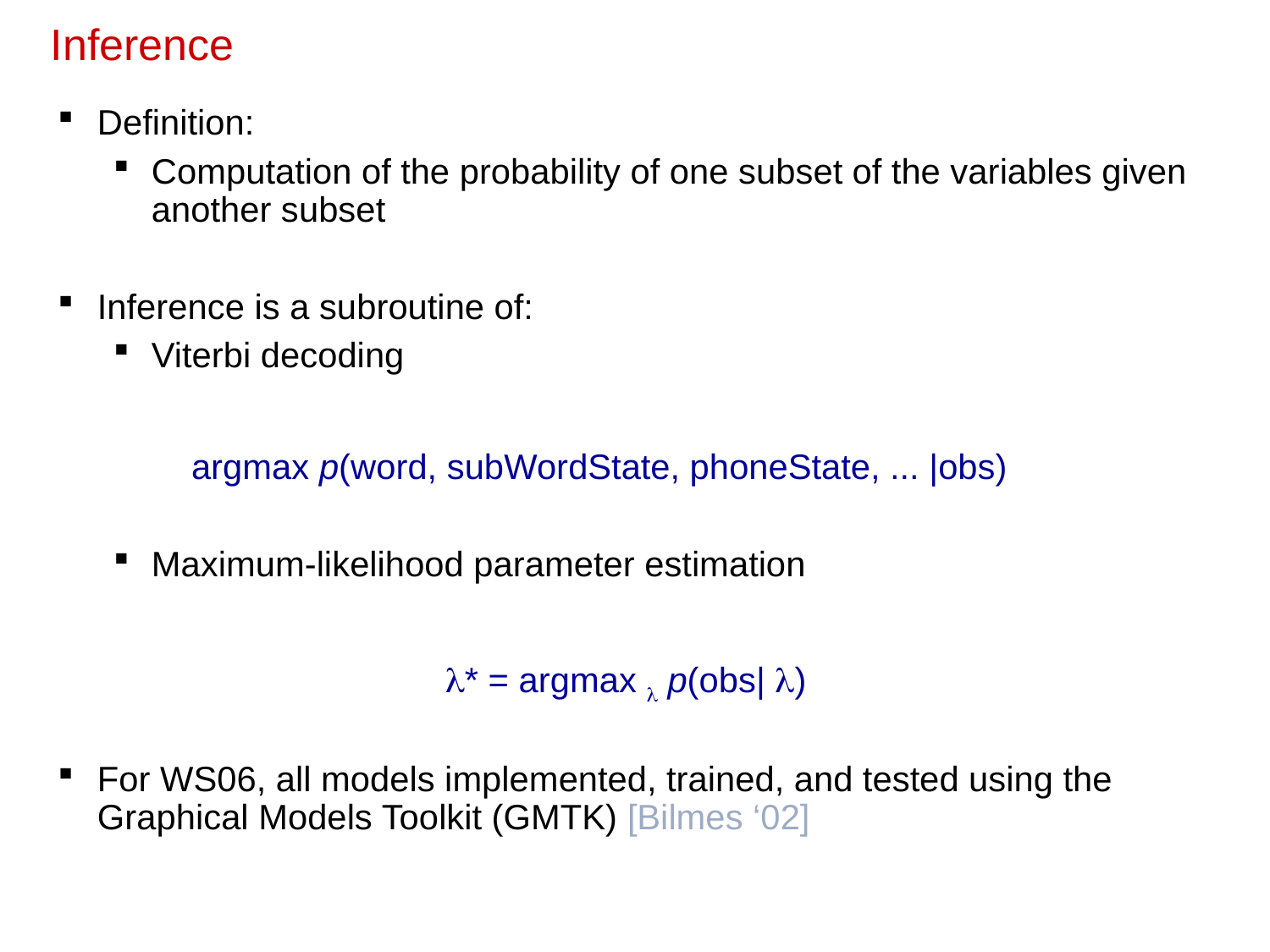

# Inference
Definition:
Computation of the probability of one subset of the variables given another subset

Inference is a subroutine of:
Viterbi decoding

	argmax p(word, subWordState, phoneState, ... |obs)

Maximum-likelihood parameter estimation

			λ* = argmax λ p(obs| λ)

For WS06, all models implemented, trained, and tested using the Graphical Models Toolkit (GMTK) [Bilmes ‘02]